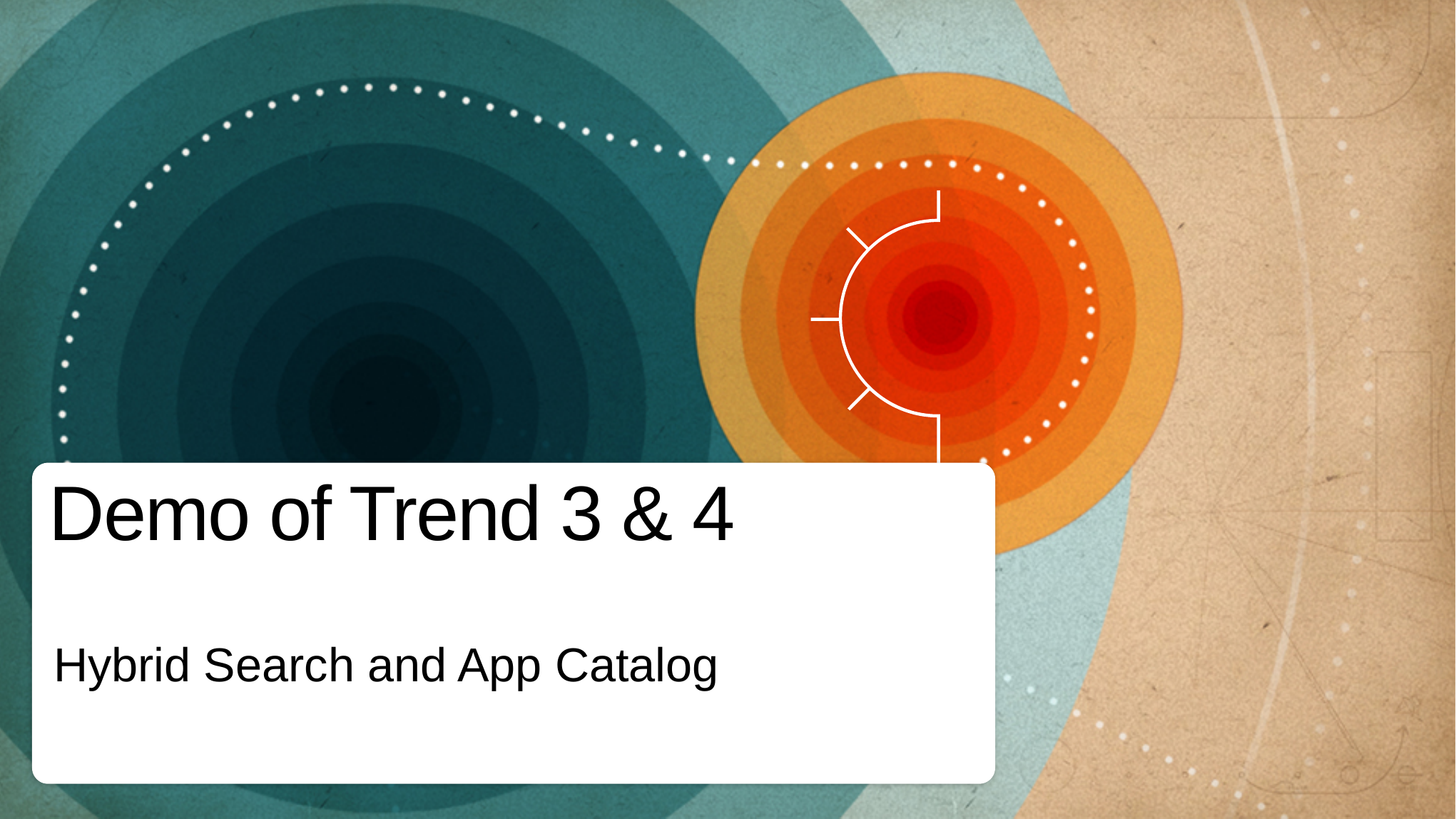

# Demo of Trend 3 & 4
Hybrid Search and App Catalog